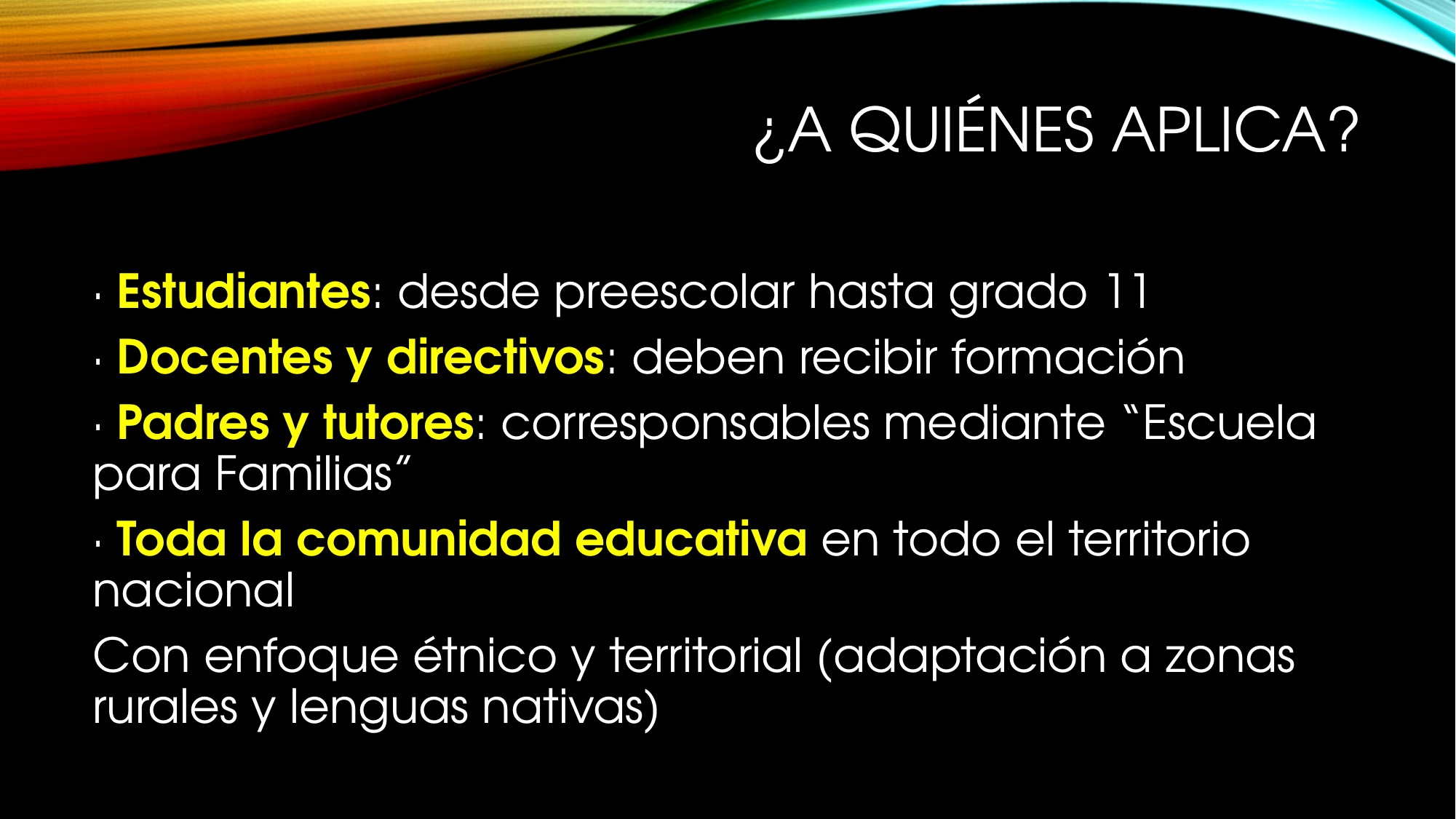

# ¿A quiénes aplica?
· Estudiantes: desde preescolar hasta grado 11
· Docentes y directivos: deben recibir formación
· Padres y tutores: corresponsables mediante “Escuela para Familias”
· Toda la comunidad educativa en todo el territorio nacional
Con enfoque étnico y territorial (adaptación a zonas rurales y lenguas nativas)